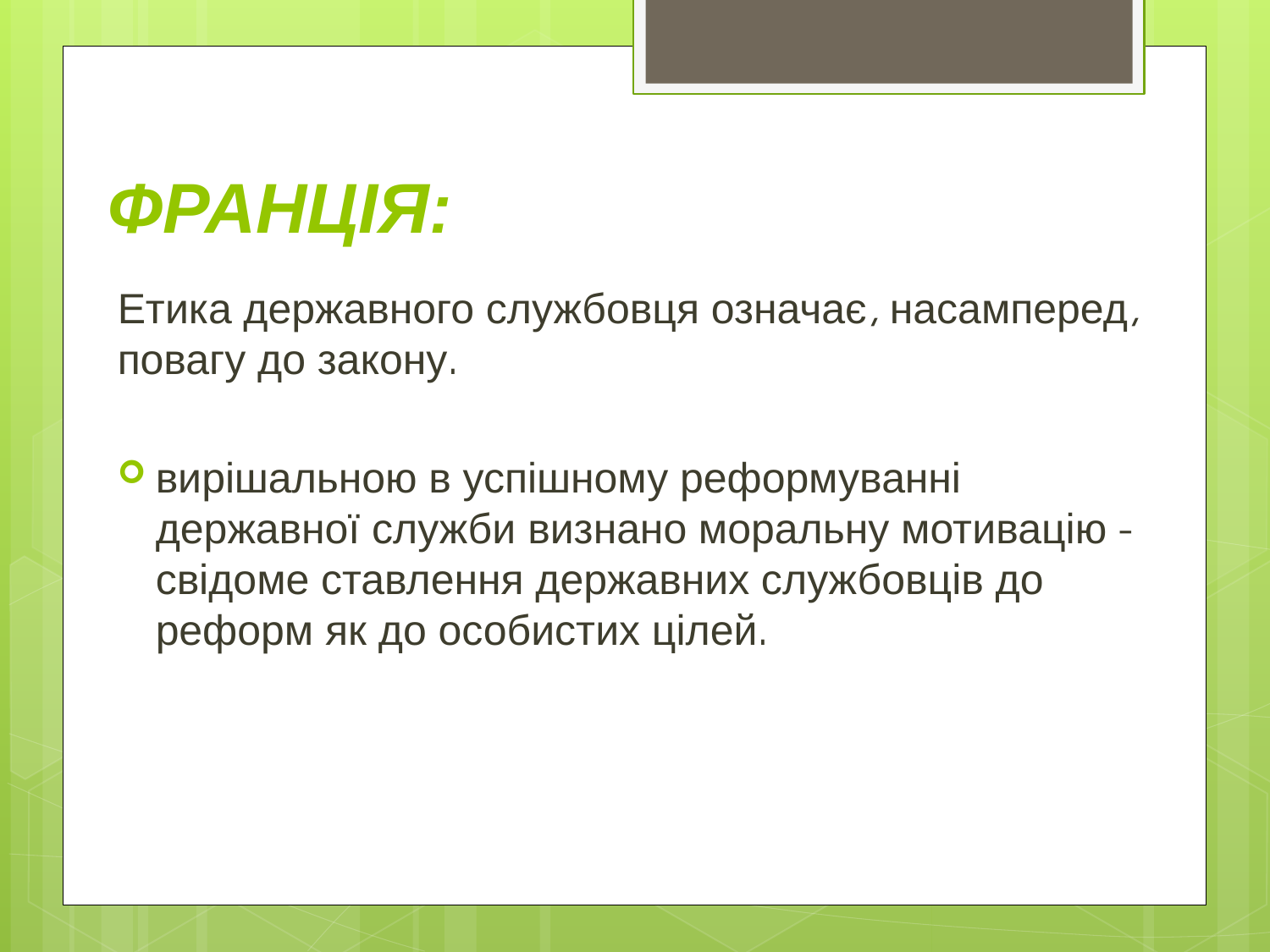

# ФРАНЦІЯ:
Етика державного службовця означає, насамперед, повагу до закону.

вирішальною в успішному реформуванні державної служби визнано моральну мотивацію - свідоме ставлення державних службовців до реформ як до особистих цілей.